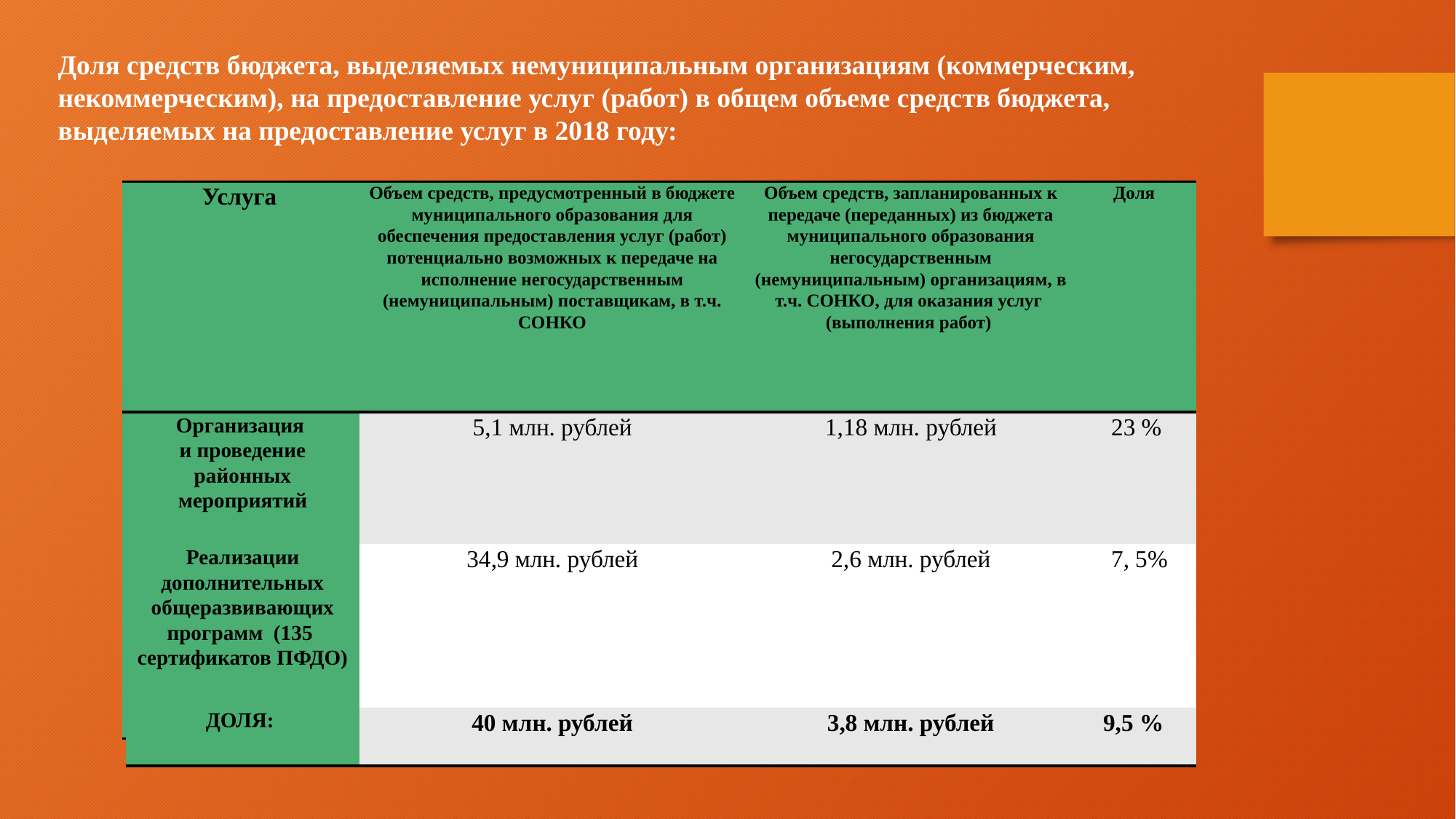

Доля средств бюджета, выделяемых немуниципальным организациям (коммерческим, некоммерческим), на предоставление услуг (работ) в общем объеме средств бюджета, выделяемых на предоставление услуг в 2018 году:

| Услуга | Объем средств, предусмотренный в бюджете муниципального образования для обеспечения предоставления услуг (работ) потенциально возможных к передаче на исполнение негосударственным (немуниципальным) поставщикам, в т.ч. СОНКО | Объем средств, запланированных к передаче (переданных) из бюджета муниципального образования негосударственным (немуниципальным) организациям, в т.ч. СОНКО, для оказания услуг (выполнения работ) | Доля |
| --- | --- | --- | --- |
| Организация и проведение районных мероприятий | 5,1 млн. рублей | 1,18 млн. рублей | 23 % |
| Реализации дополнительных общеразвивающих программ (135 сертификатов ПФДО) | 34,9 млн. рублей | 2,6 млн. рублей | 7, 5% |
| ДОЛЯ: | 40 млн. рублей | 3,8 млн. рублей | 9,5 % |
| Услуга | Объем средств, предусмотренный в бюджете муниципального образования для обеспечения предоставления услуг (работ) потенциально возможных к передаче на исполнение негосударственным (немуниципальным) поставщикам, в т.ч. СОНКО | Объем средств, запланированных к передаче (переданных) из бюджета муниципального образования негосударственным (немуниципальным) организациям, в т.ч. СОНКО, для оказания услуг (выполнения работ) | Доля |
| --- | --- | --- | --- |
| Организация и проведение районных мероприятий | 5,1 млн. рублей | 1,18 млн. рублей | 23 % |
| Реализации дополнительных общеразвивающих программ (135 сертификатов ПФДО) | 34,9 млн. рублей | 2,6 млн. рублей | 7, 5% |
| ДОЛЯ: | 40 млн. рублей | 3,8 млн. рублей | 9,5 % |